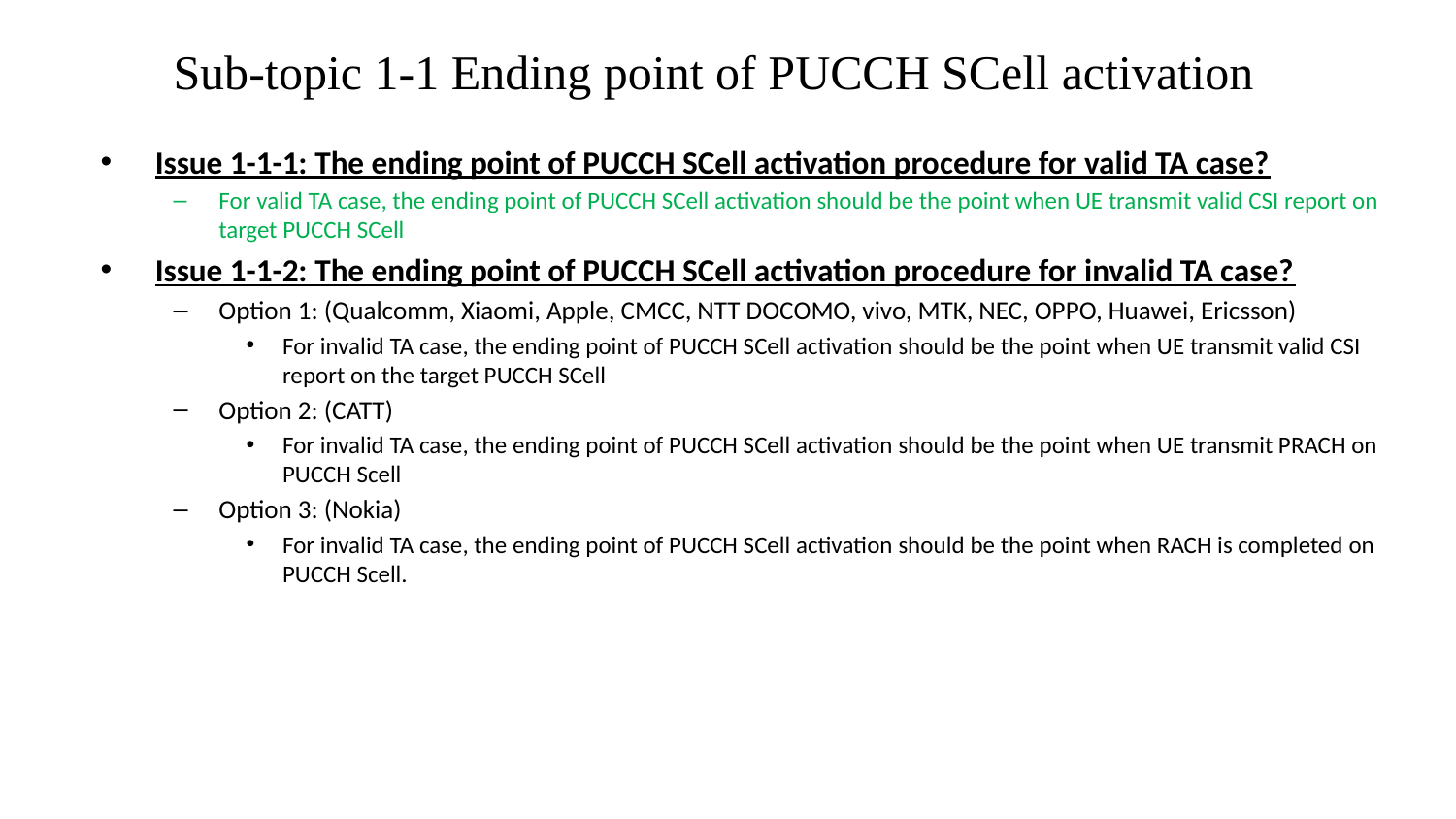

# Sub-topic 1-1 Ending point of PUCCH SCell activation
Issue 1-1-1: The ending point of PUCCH SCell activation procedure for valid TA case?
For valid TA case, the ending point of PUCCH SCell activation should be the point when UE transmit valid CSI report on target PUCCH SCell
Issue 1-1-2: The ending point of PUCCH SCell activation procedure for invalid TA case?
Option 1: (Qualcomm, Xiaomi, Apple, CMCC, NTT DOCOMO, vivo, MTK, NEC, OPPO, Huawei, Ericsson)
For invalid TA case, the ending point of PUCCH SCell activation should be the point when UE transmit valid CSI report on the target PUCCH SCell
Option 2: (CATT)
For invalid TA case, the ending point of PUCCH SCell activation should be the point when UE transmit PRACH on PUCCH Scell
Option 3: (Nokia)
For invalid TA case, the ending point of PUCCH SCell activation should be the point when RACH is completed on PUCCH Scell.